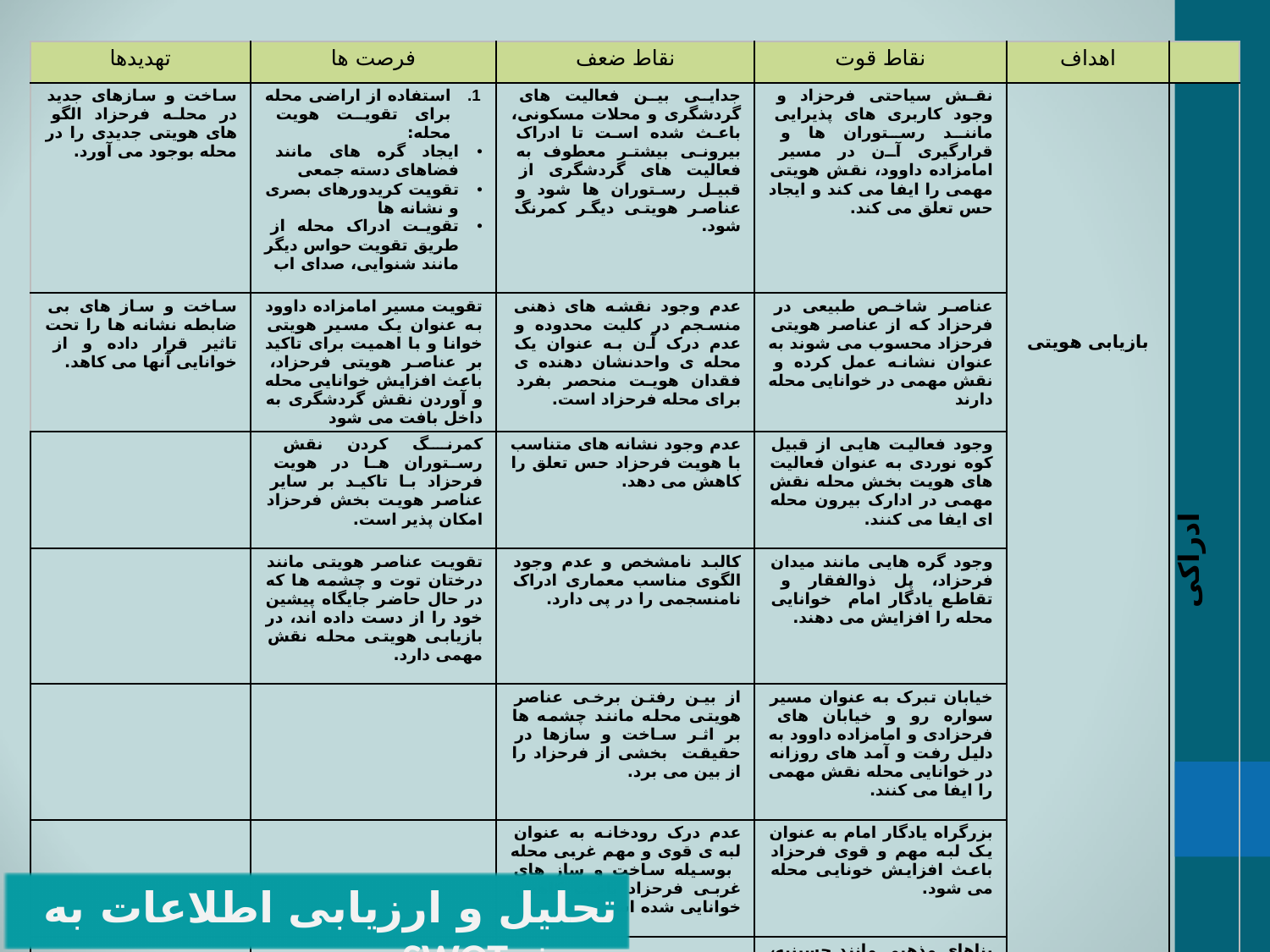

| تهدیدها | فرصت ها | نقاط ضعف | نقاط قوت | اهداف |  |
| --- | --- | --- | --- | --- | --- |
| ساخت و سازهای جدید در محله فرحزاد الگو های هویتی جدیدی را در محله بوجود می آورد. | استفاده از اراضی محله برای تقویت هویت محله: ایجاد گره های مانند فضاهای دسته جمعی تقویت کریدورهای بصری و نشانه ها تقویت ادراک محله از طریق تقویت حواس دیگر مانند شنوایی، صدای اب | جدایی بین فعالیت های گردشگری و محلات مسکونی، باعث شده است تا ادراک بیرونی بیشتر معطوف به فعالیت های گردشگری از قبیل رستوران ها شود و عناصر هویتی دیگر کمرنگ شود. | نقش سیاحتی فرحزاد و وجود کاربری های پذیرایی مانند رستوران ها و قرارگیری آن در مسیر امامزاده داوود، نقش هویتی مهمی را ایفا می کند و ایجاد حس تعلق می کند. | بازیابی هویتی | ادراکی |
| ساخت و ساز های بی ضابطه نشانه ها را تحت تاثیر قرار داده و از خوانایی آنها می کاهد. | تقویت مسیر امامزاده داوود به عنوان یک مسیر هویتی خوانا و با اهمیت برای تاکید بر عناصر هویتی فرحزاد، باعث افزایش خوانایی محله و آوردن نقش گردشگری به داخل بافت می شود | عدم وجود نقشه های ذهنی منسجم در کلیت محدوده و عدم درک آن به عنوان یک محله ی واحدنشان دهنده ی فقدان هویت منحصر بفرد برای محله فرحزاد است. | عناصر شاخص طبیعی در فرحزاد که از عناصر هویتی فرحزاد محسوب می شوند به عنوان نشانه عمل کرده و نقش مهمی در خوانایی محله دارند |  |  |
|  | کمرنگ کردن نقش رستوران ها در هویت فرحزاد با تاکید بر سایر عناصر هویت بخش فرحزاد امکان پذیر است. | عدم وجود نشانه های متناسب با هویت فرحزاد حس تعلق را کاهش می دهد. | وجود فعالیت هایی از قبیل کوه نوردی به عنوان فعالیت های هویت بخش محله نقش مهمی در ادارک بیرون محله ای ایفا می کنند. |  |  |
|  | تقویت عناصر هویتی مانند درختان توت و چشمه ها که در حال حاضر جایگاه پیشین خود را از دست داده اند، در بازیابی هویتی محله نقش مهمی دارد. | کالبد نامشخص و عدم وجود الگوی مناسب معماری ادراک نامنسجمی را در پی دارد. | وجود گره هایی مانند میدان فرحزاد، پل ذوالفقار و تقاطع یادگار امام خوانایی محله را افزایش می دهند. |  |  |
|  |  | از بین رفتن برخی عناصر هویتی محله مانند چشمه ها بر اثر ساخت و سازها در حقیقت بخشی از فرحزاد را از بین می برد. | خیابان تبرک به عنوان مسیر سواره رو و خیابان های فرحزادی و امامزاده داوود به دلیل رفت و آمد های روزانه در خوانایی محله نقش مهمی را ایفا می کنند. |  |  |
|  |  | عدم درک رودخانه به عنوان لبه ی قوی و مهم غربی محله بوسیله ساخت و ساز های غربی فرحزاد باعث کاهش خوانایی شده است. | بزرگراه یادگار امام به عنوان یک لبه مهم و قوی فرحزاد باعث افزایش خونایی محله می شود. |  |  |
|  |  |  | بناهای مذهبی مانند حسینیه، امامزاده ها و مساجد در فرحزاد به عنوان نشانه عمل کرده و خوانایی را افزایش می دهند. |  |  |

تحلیل و ارزیابی اطلاعات به روشSWOT